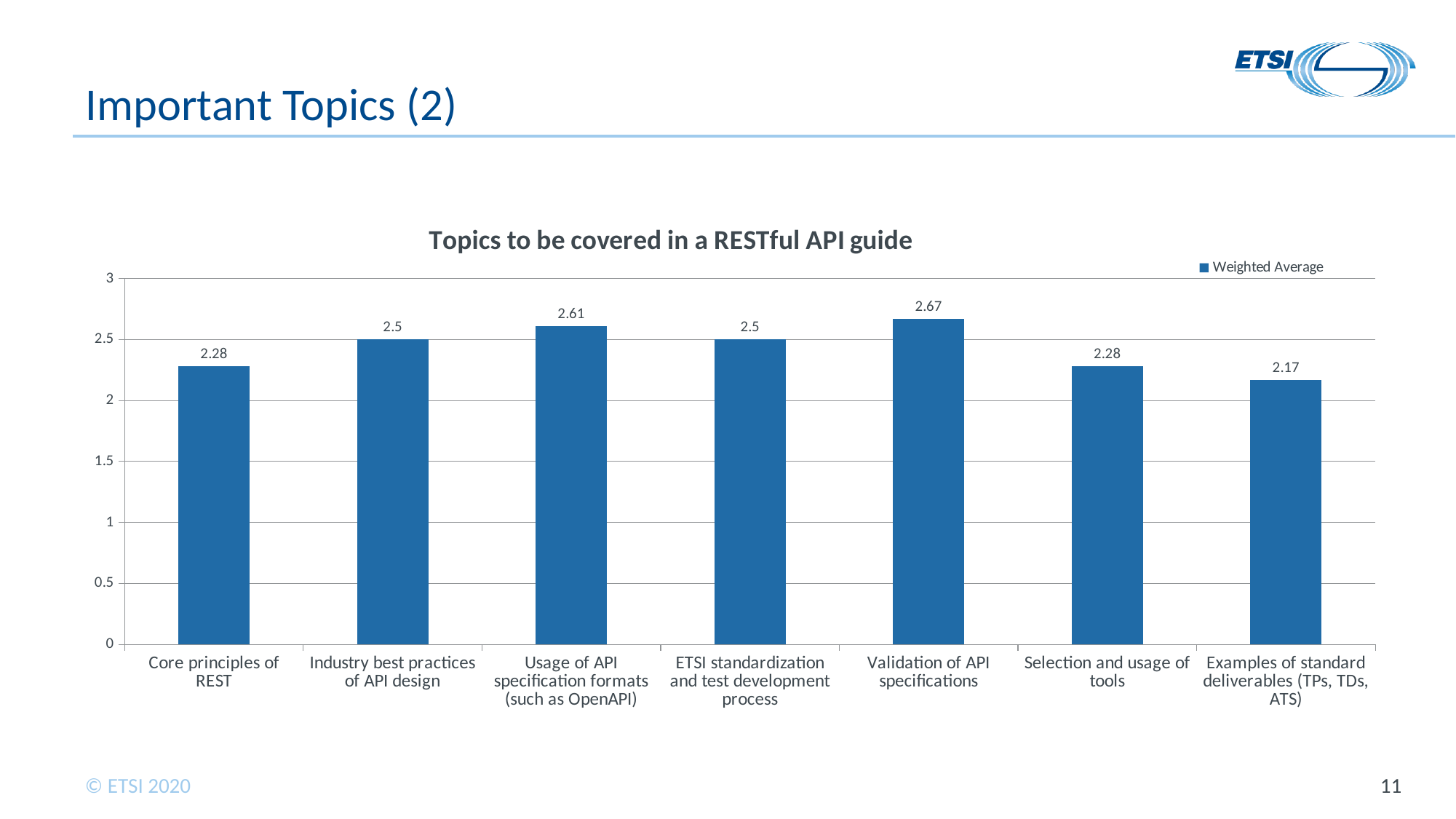

# Important Topics (2)

### Chart: Topics to be covered in a RESTful API guide

| Category | Weighted Average |
|---|---|
| Core principles of REST | 2.28 |
| Industry best practices of API design | 2.5 |
| Usage of API specification formats (such as OpenAPI) | 2.61 |
| ETSI standardization and test development process | 2.5 |
| Validation of API specifications | 2.67 |
| Selection and usage of tools | 2.28 |
| Examples of standard deliverables (TPs, TDs, ATS) | 2.17 |